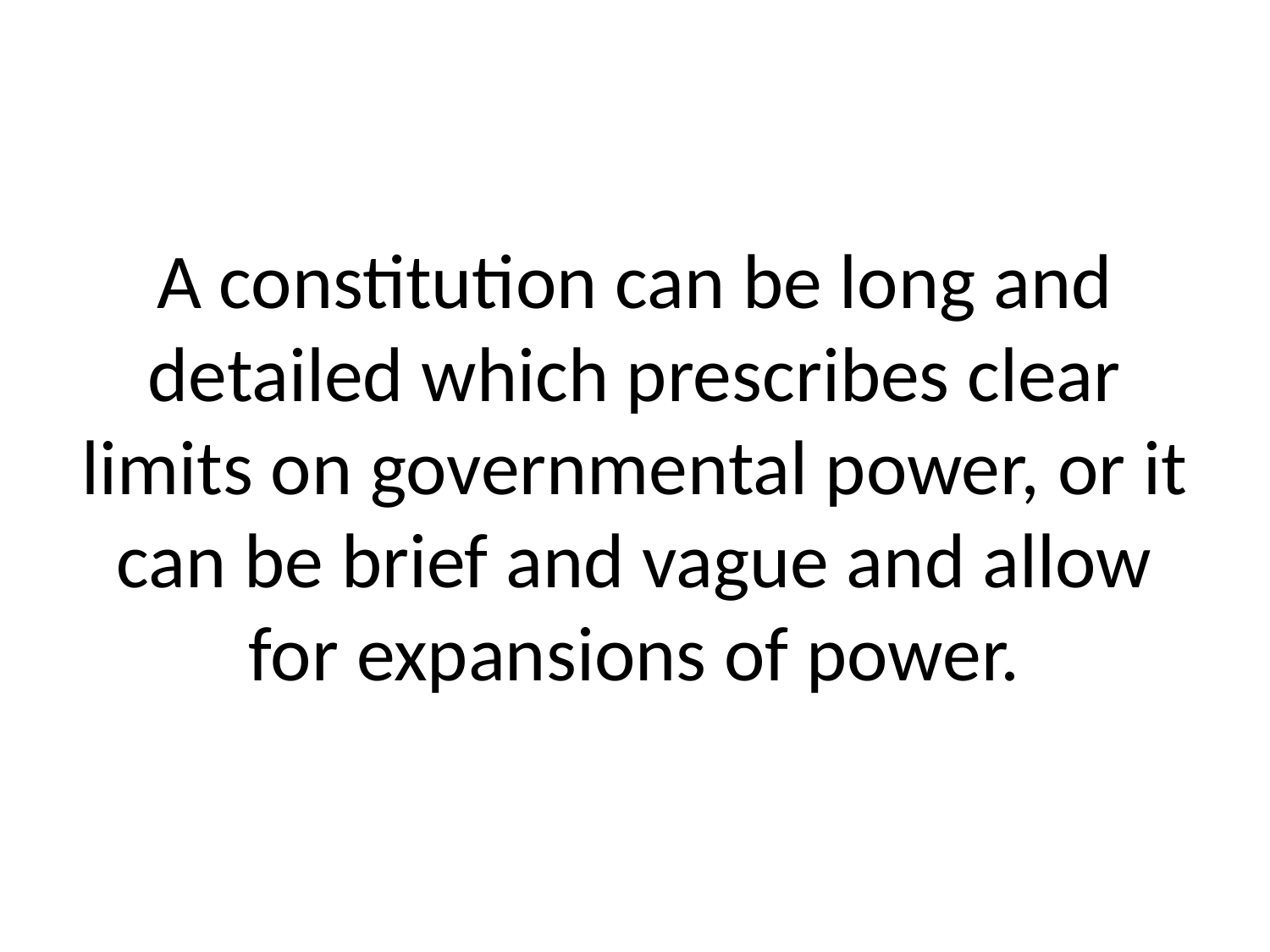

# A constitution can be long and detailed which prescribes clear limits on governmental power, or it can be brief and vague and allow for expansions of power.